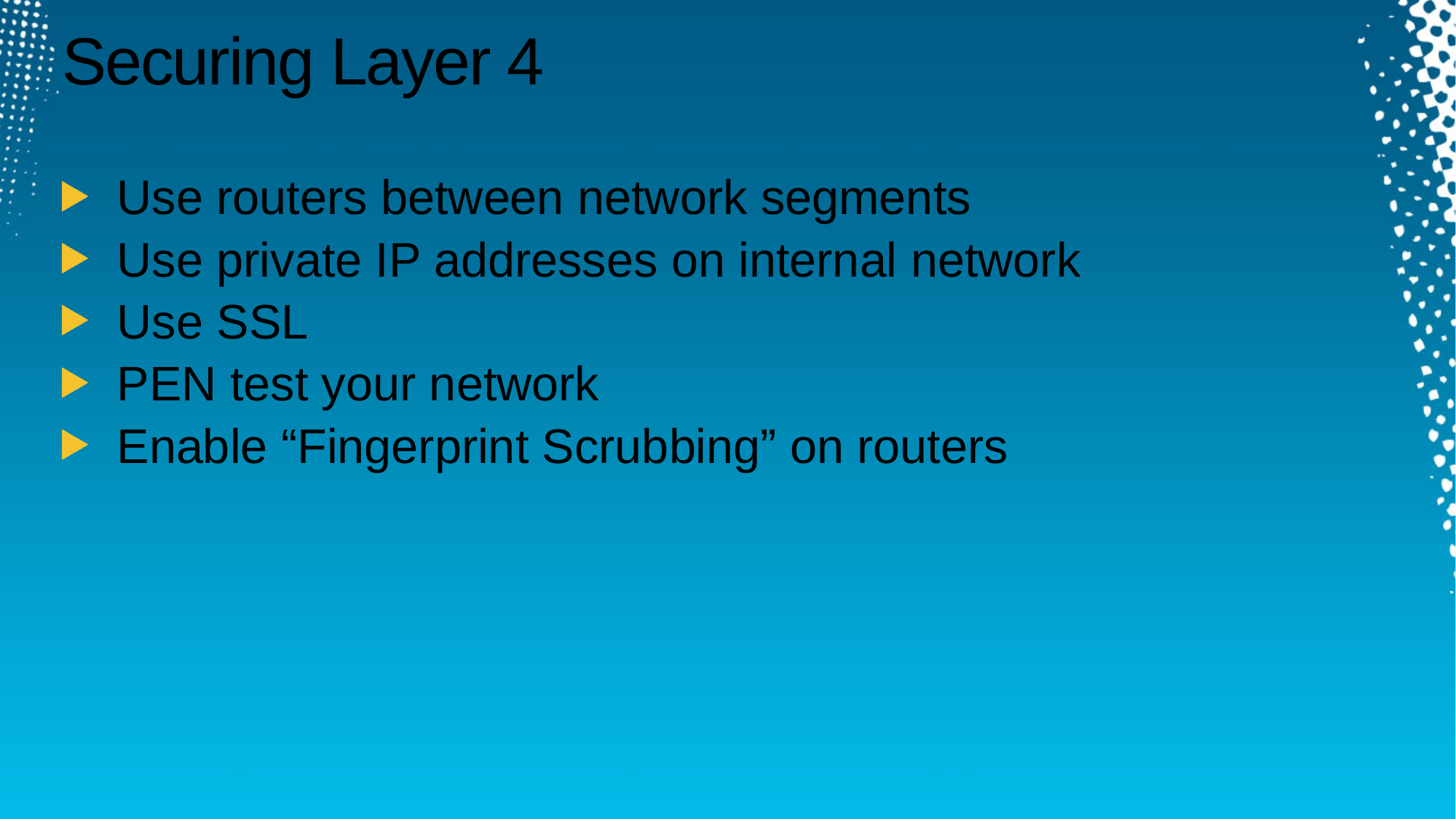

# Securing Layer 4
Use routers between network segments
Use private IP addresses on internal network
Use SSL
PEN test your network
Enable “Fingerprint Scrubbing” on routers